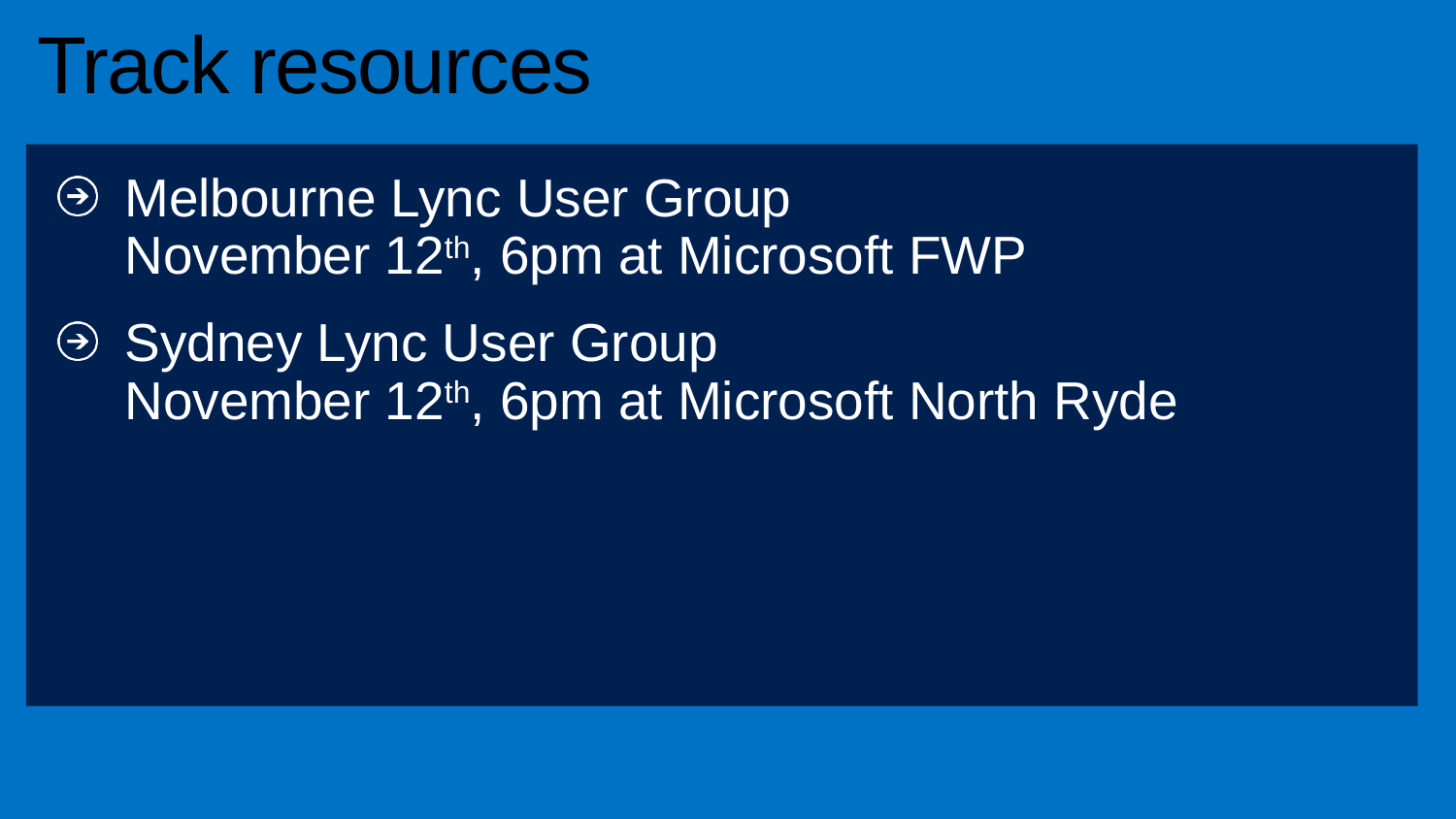

# Track resources

Melbourne Lync User Group
November 12th, 6pm at Microsoft FWP
Sydney Lync User Group
November 12th, 6pm at Microsoft North Ryde